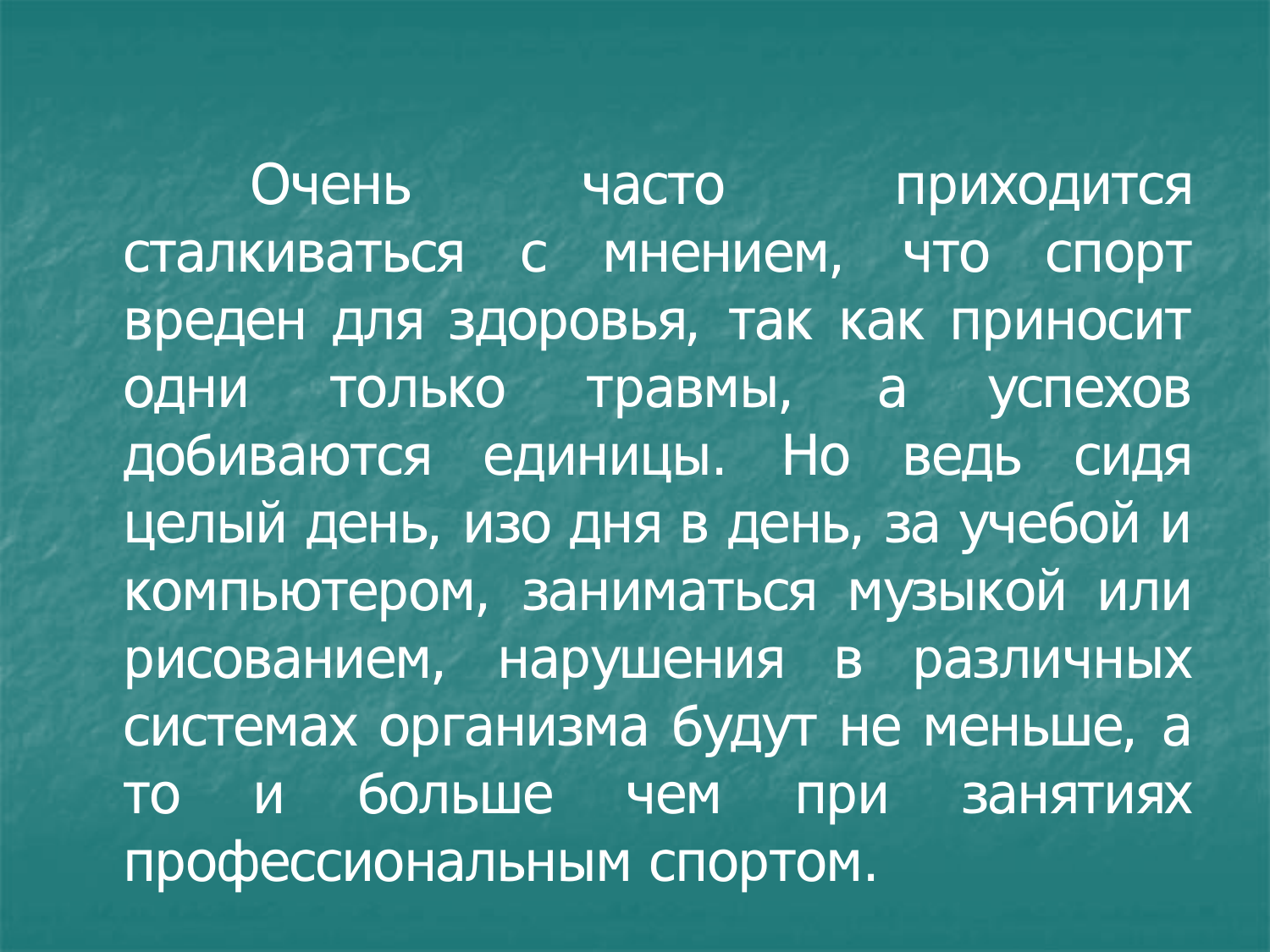

Очень часто приходится сталкиваться с мнением, что спорт вреден для здоровья, так как приносит одни только травмы, а успехов добиваются единицы. Но ведь сидя целый день, изо дня в день, за учебой и компьютером, заниматься музыкой или рисованием, нарушения в различных системах организма будут не меньше, а то и больше чем при занятиях профессиональным спортом.